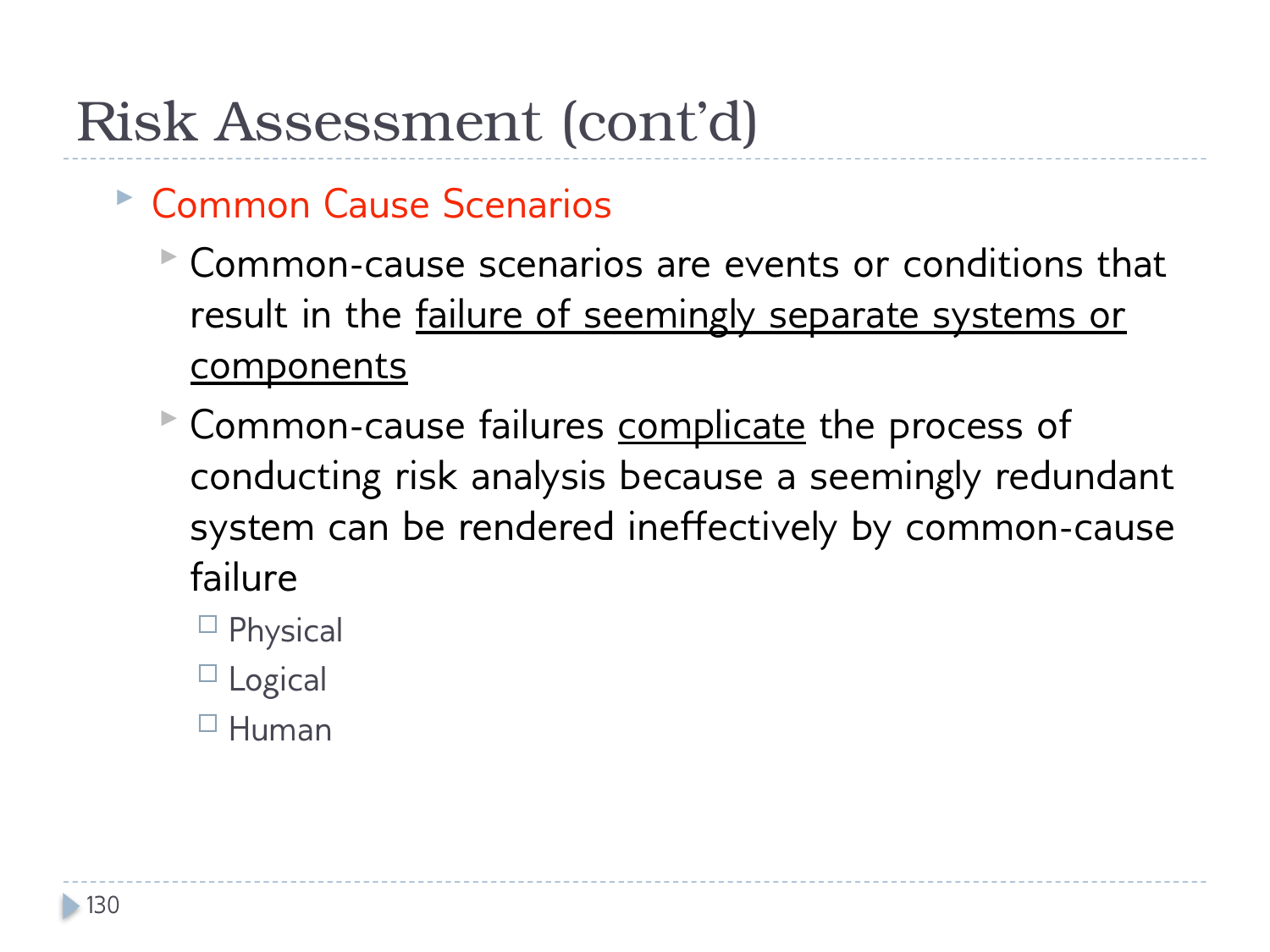

# Risk Assessment (cont’d)
Common Cause Scenarios
Common-cause scenarios are events or conditions that result in the failure of seemingly separate systems or components
Common-cause failures complicate the process of conducting risk analysis because a seemingly redundant system can be rendered ineffectively by common-cause failure
Physical
Logical
Human
130